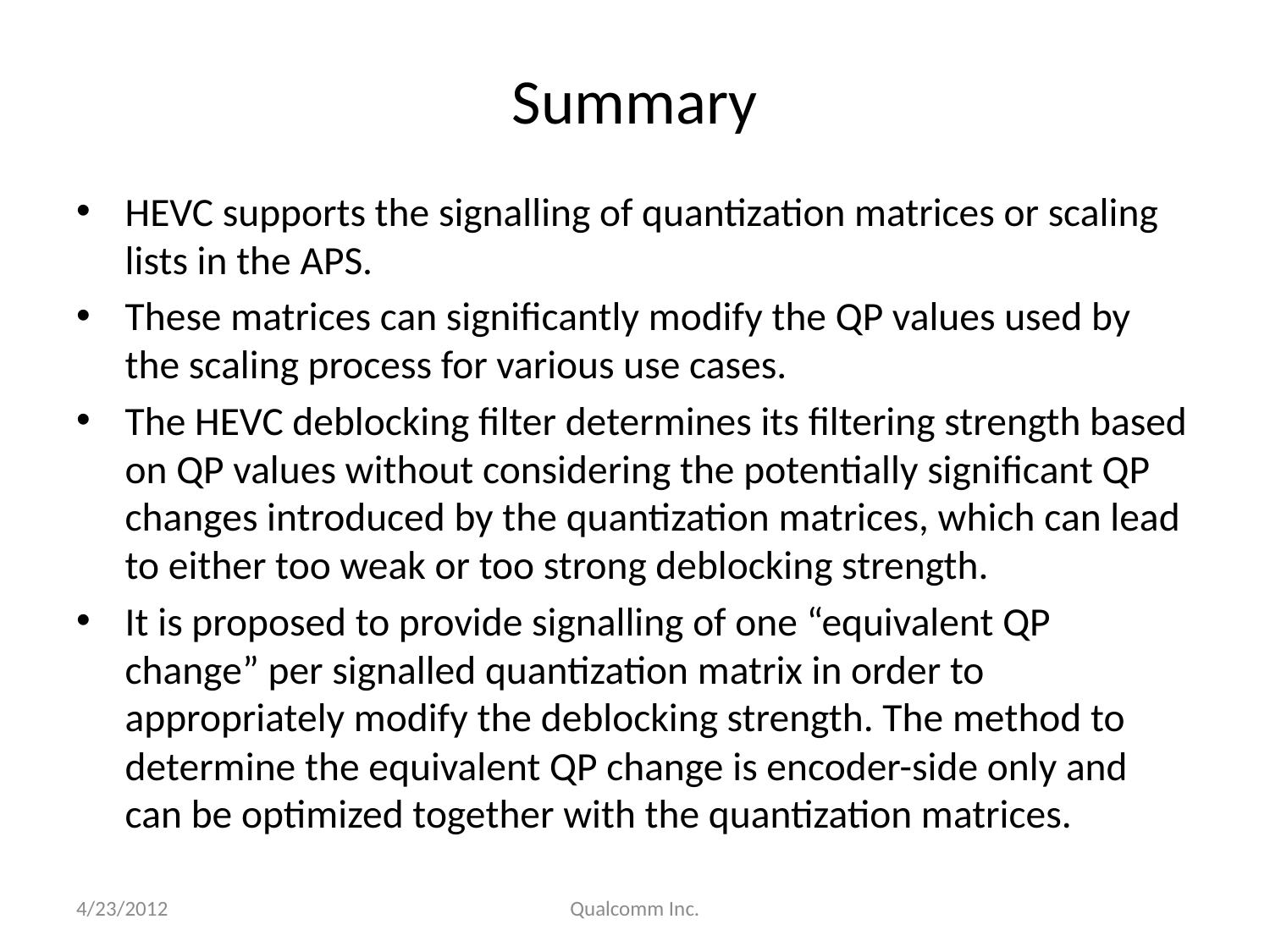

# Summary
HEVC supports the signalling of quantization matrices or scaling lists in the APS.
These matrices can significantly modify the QP values used by the scaling process for various use cases.
The HEVC deblocking filter determines its filtering strength based on QP values without considering the potentially significant QP changes introduced by the quantization matrices, which can lead to either too weak or too strong deblocking strength.
It is proposed to provide signalling of one “equivalent QP change” per signalled quantization matrix in order to appropriately modify the deblocking strength. The method to determine the equivalent QP change is encoder-side only and can be optimized together with the quantization matrices.
4/23/2012
Qualcomm Inc.